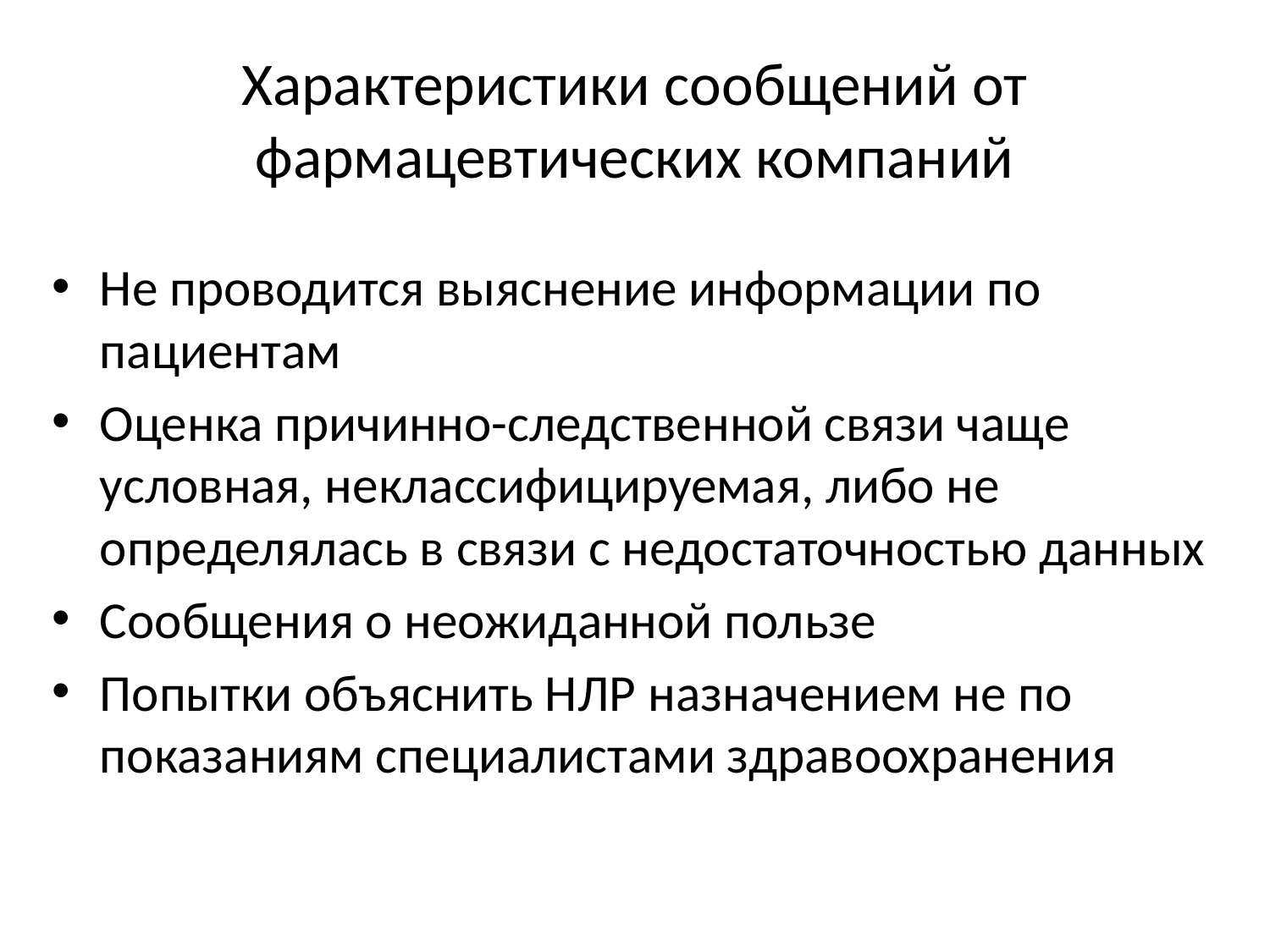

# Характеристики сообщений от фармацевтических компаний
Не проводится выяснение информации по пациентам
Оценка причинно-следственной связи чаще условная, неклассифицируемая, либо не определялась в связи с недостаточностью данных
Сообщения о неожиданной пользе
Попытки объяснить НЛР назначением не по показаниям специалистами здравоохранения